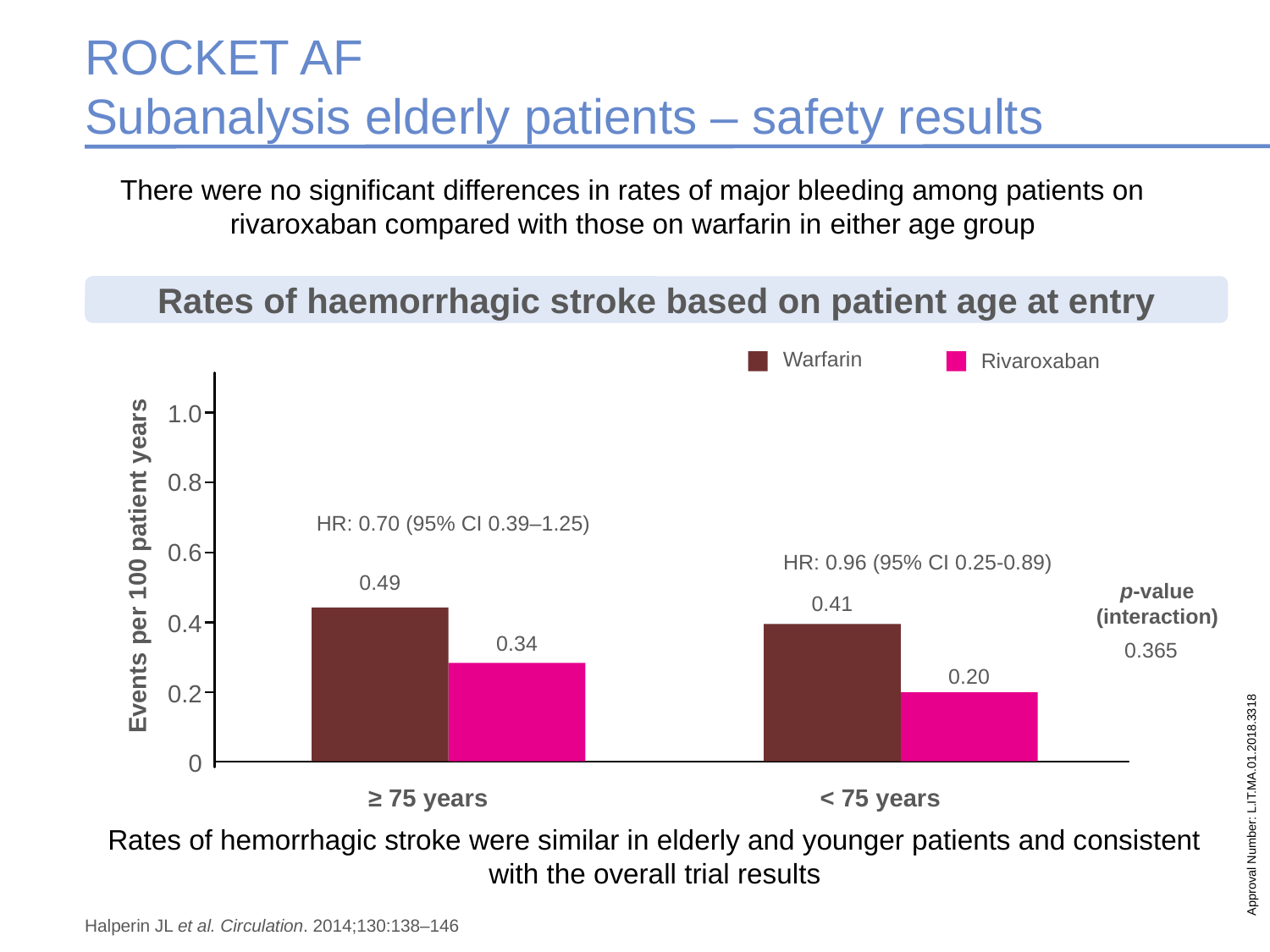

# ROCKET AF Subanalysis elderly patients – safety results
There were no significant differences in rates of major bleeding among patients on rivaroxaban compared with those on warfarin in either age group
Rates of haemorrhagic stroke based on patient age at entry
Warfarin
Rivaroxaban

1.0

0.8

HR: 0.70 (95% CI 0.39–1.25)
0.6
HR: 0.96 (95% CI 0.25-0.89)

Events per 100 patient years
0.49
p-value
(interaction)
0.41
0.4

0.34

0.365
0.20

0.2

0

≥ 75 years
< 75 years
Approval Number: L.IT.MA.01.2018.3318
Rates of hemorrhagic stroke were similar in elderly and younger patients and consistent with the overall trial results
Halperin JL et al. Circulation. 2014;130:138–146